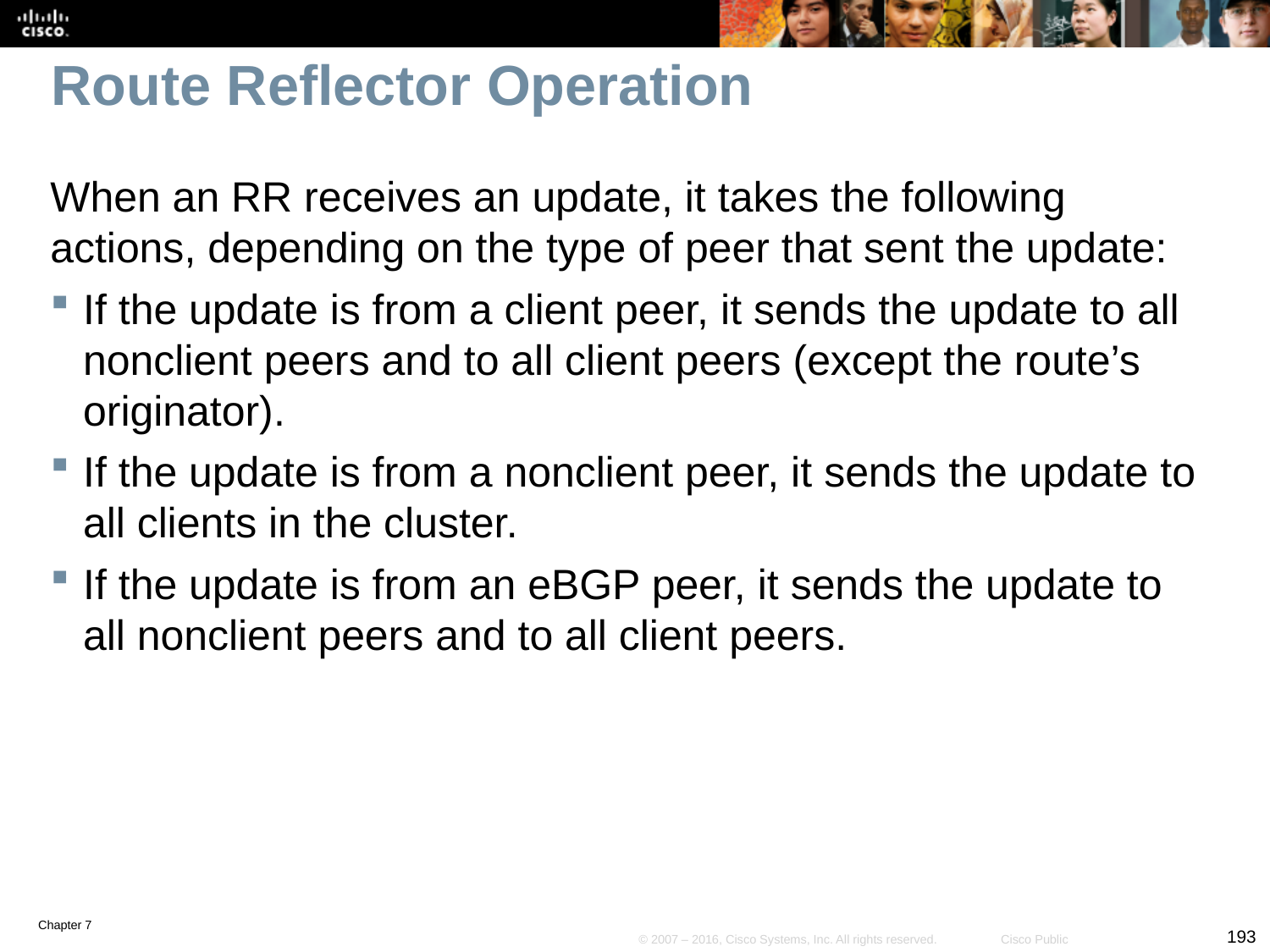

# Route Reflector Operation
When an RR receives an update, it takes the following actions, depending on the type of peer that sent the update:
If the update is from a client peer, it sends the update to all nonclient peers and to all client peers (except the route’s originator).
If the update is from a nonclient peer, it sends the update to all clients in the cluster.
If the update is from an eBGP peer, it sends the update to all nonclient peers and to all client peers.